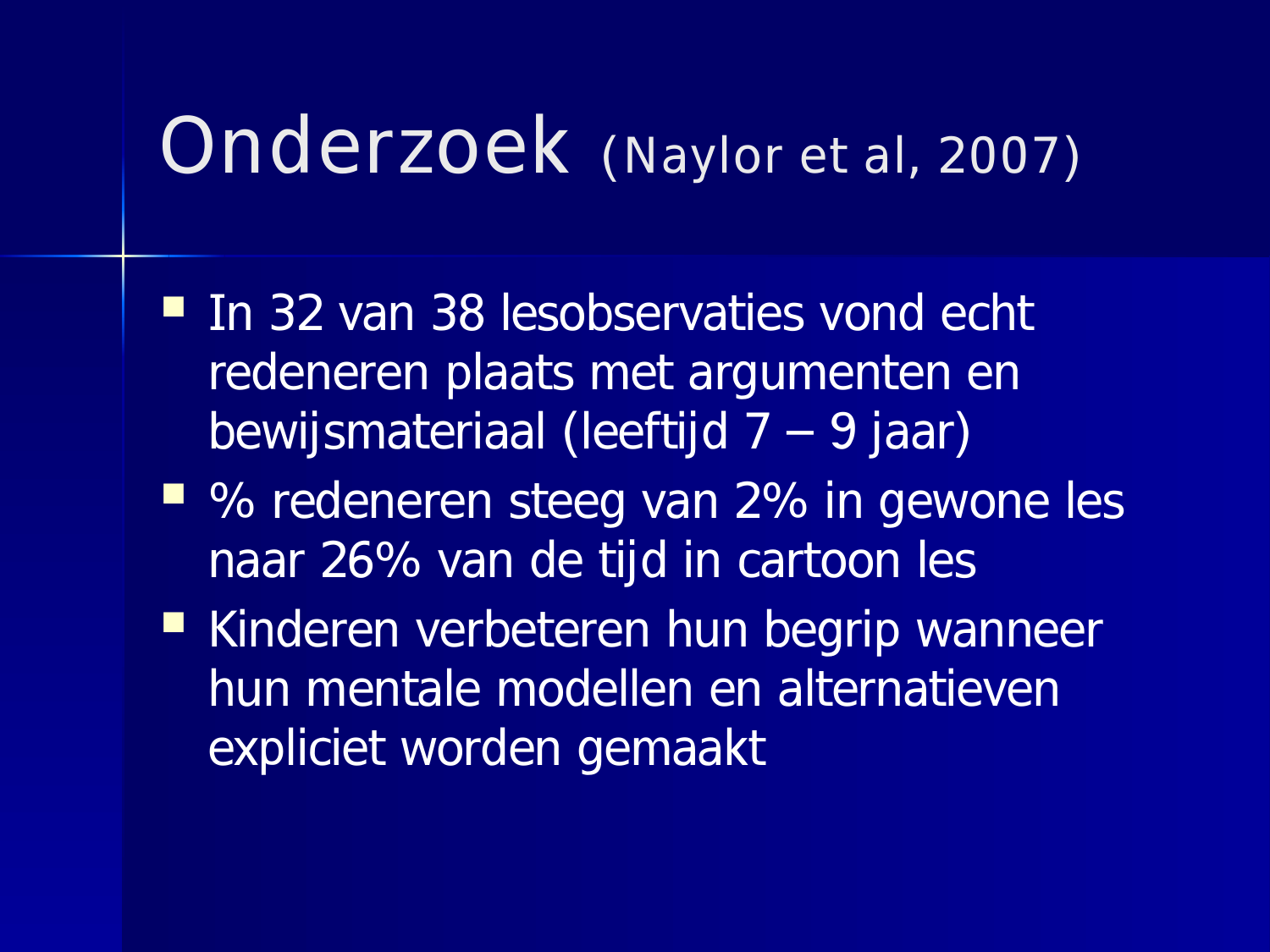

# Onderzoek (Naylor et al, 2007)
In 32 van 38 lesobservaties vond echt redeneren plaats met argumenten en bewijsmateriaal (leeftijd 7 – 9 jaar)
% redeneren steeg van 2% in gewone les naar 26% van de tijd in cartoon les
Kinderen verbeteren hun begrip wanneer hun mentale modellen en alternatieven expliciet worden gemaakt